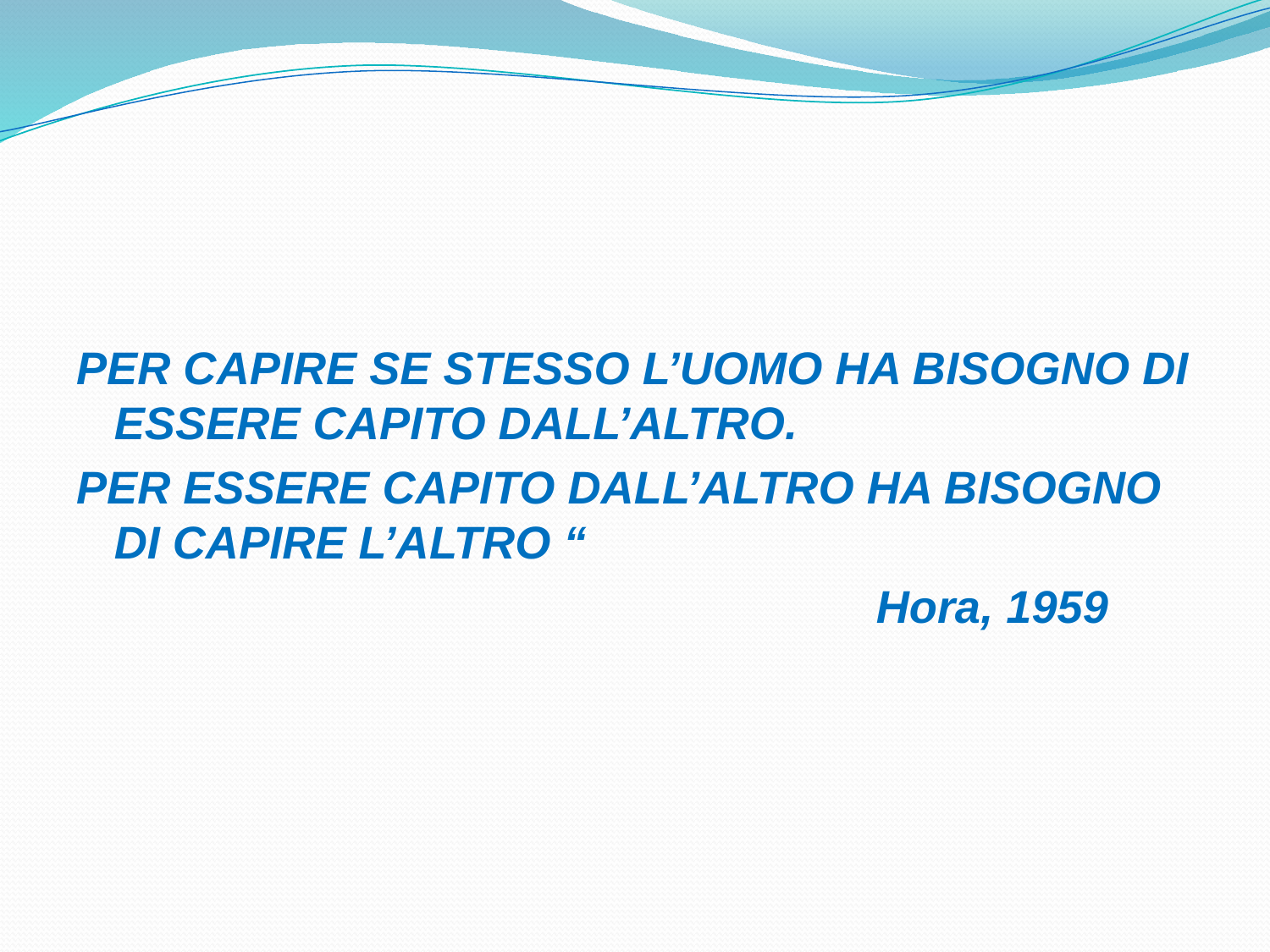

#

PER CAPIRE SE STESSO L’UOMO HA BISOGNO DI ESSERE CAPITO DALL’ALTRO.
PER ESSERE CAPITO DALL’ALTRO HA BISOGNO DI CAPIRE L’ALTRO “
							Hora, 1959